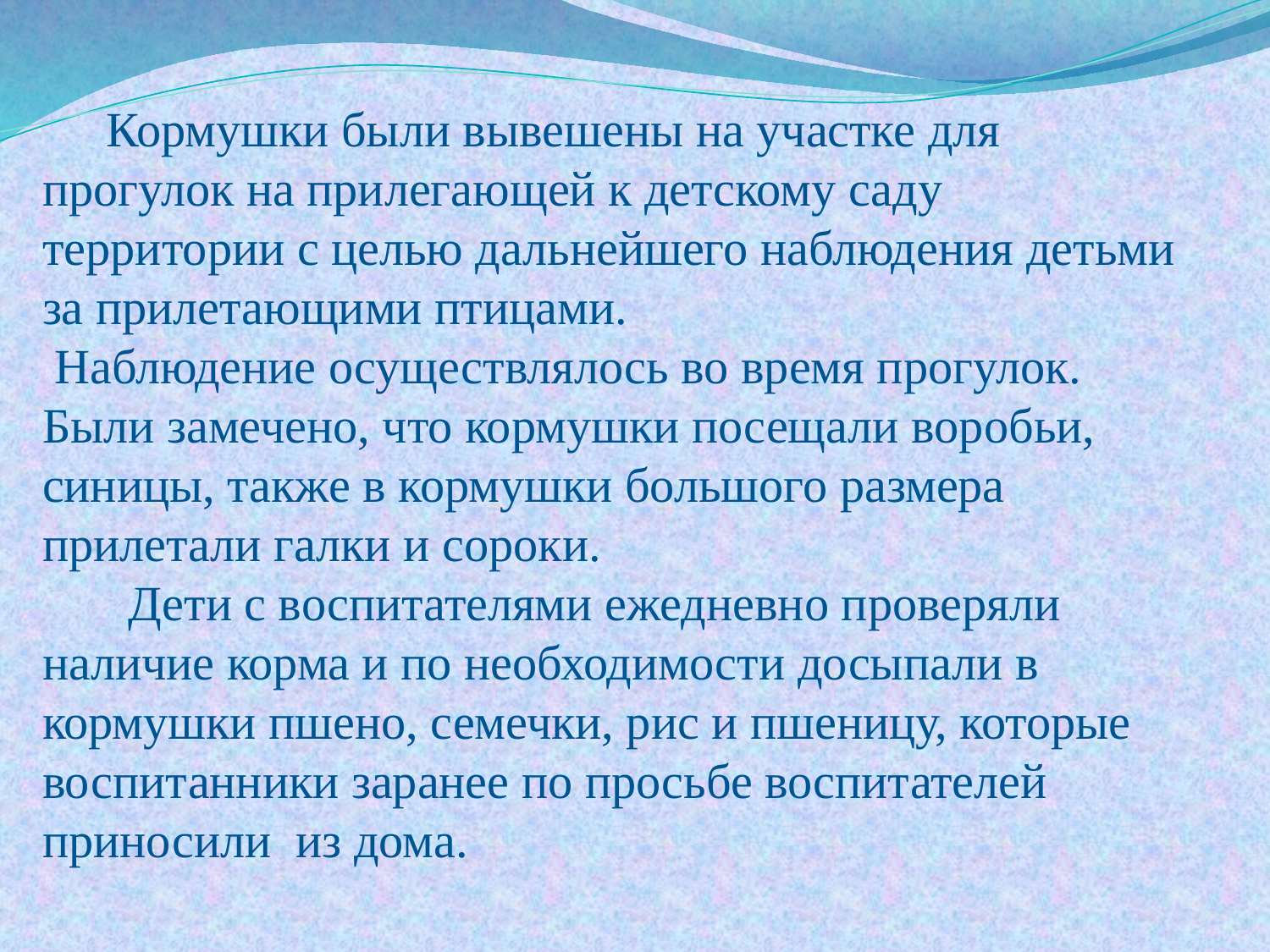

# Кормушки были вывешены на участке для прогулок на прилегающей к детскому саду территории с целью дальнейшего наблюдения детьми за прилетающими птицами. Наблюдение осуществлялось во время прогулок. Были замечено, что кормушки посещали воробьи, синицы, также в кормушки большого размера прилетали галки и сороки. Дети с воспитателями ежедневно проверяли наличие корма и по необходимости досыпали в кормушки пшено, семечки, рис и пшеницу, которые воспитанники заранее по просьбе воспитателей приносили  из дома.